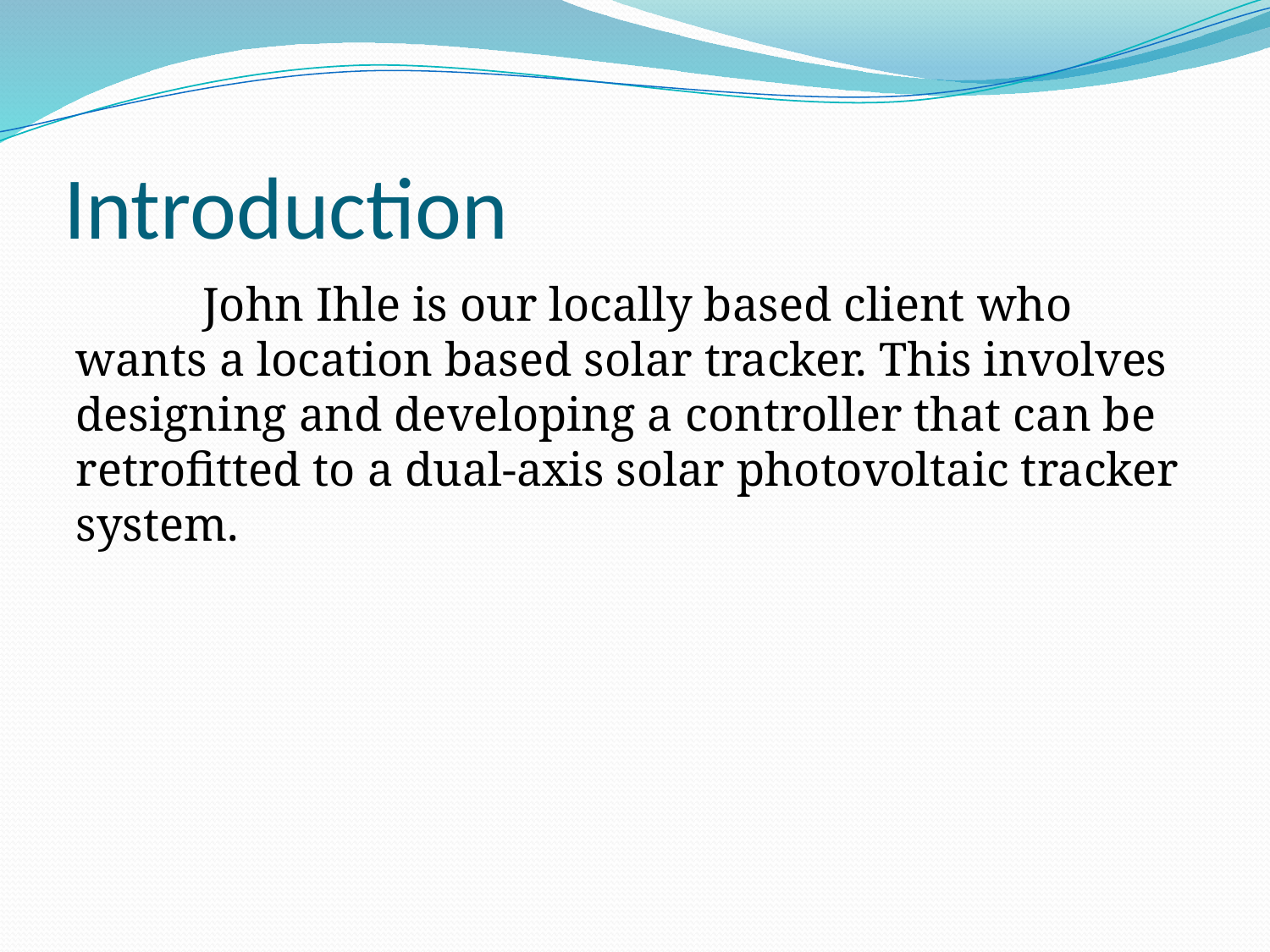

# Introduction
	John Ihle is our locally based client who wants a location based solar tracker. This involves designing and developing a controller that can be retrofitted to a dual-axis solar photovoltaic tracker system.